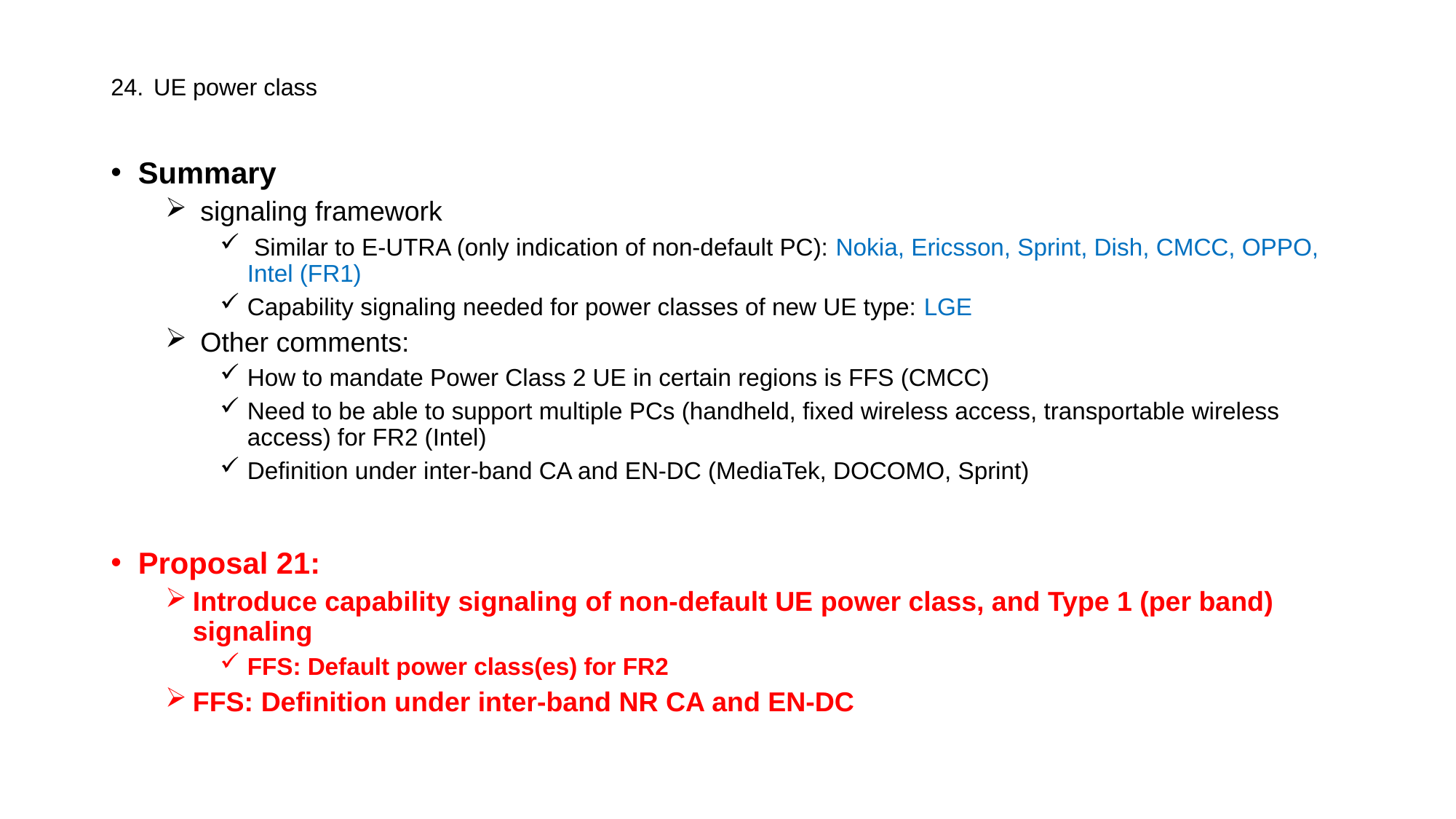

# 24.	UE power class
Summary
 signaling framework
 Similar to E-UTRA (only indication of non-default PC): Nokia, Ericsson, Sprint, Dish, CMCC, OPPO, Intel (FR1)
Capability signaling needed for power classes of new UE type: LGE
 Other comments:
How to mandate Power Class 2 UE in certain regions is FFS (CMCC)
Need to be able to support multiple PCs (handheld, fixed wireless access, transportable wireless access) for FR2 (Intel)
Definition under inter-band CA and EN-DC (MediaTek, DOCOMO, Sprint)

Proposal 21:
Introduce capability signaling of non-default UE power class, and Type 1 (per band) signaling
FFS: Default power class(es) for FR2
FFS: Definition under inter-band NR CA and EN-DC